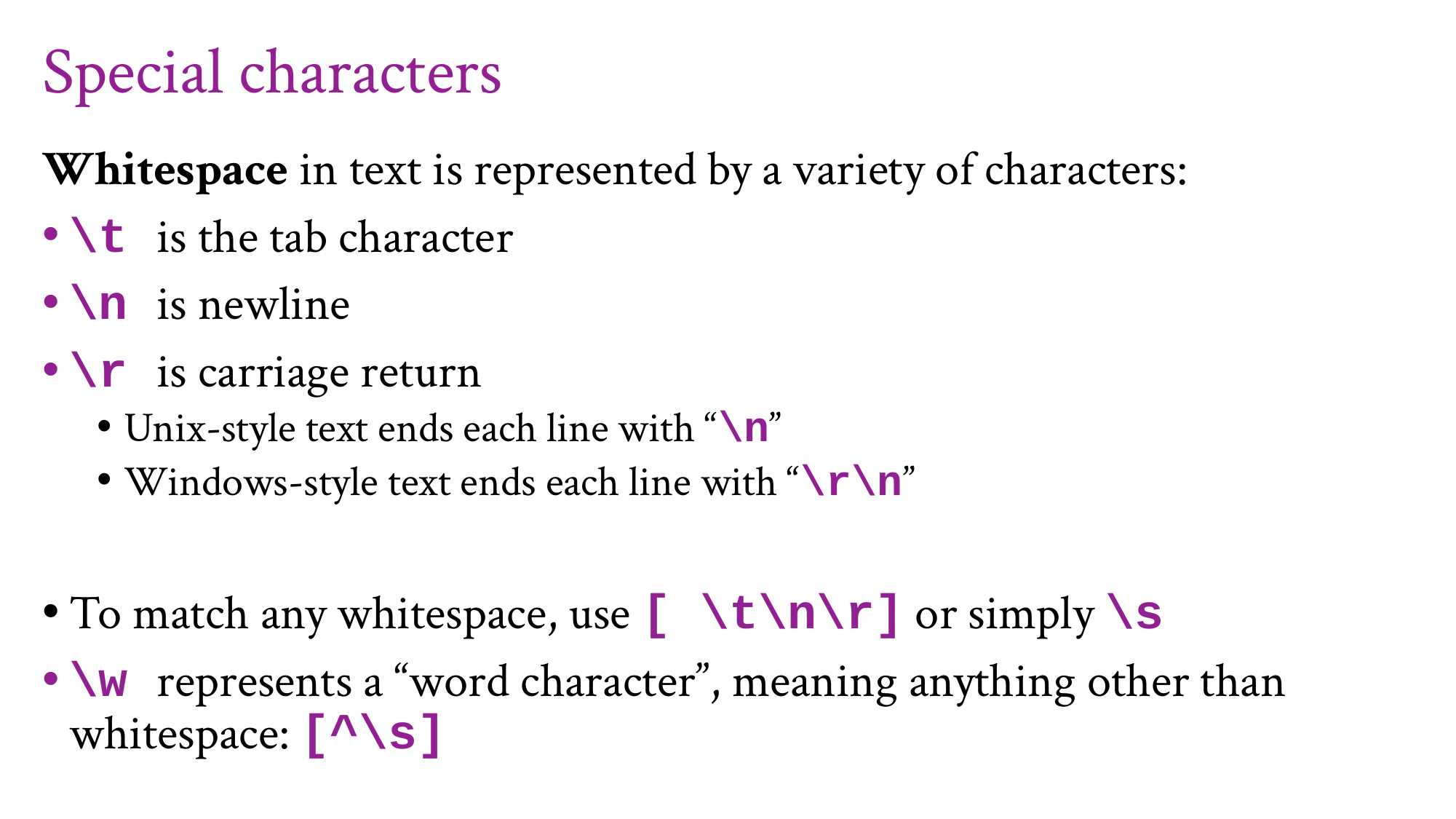

# Special characters
Whitespace in text is represented by a variety of characters:
\t is the tab character
\n is newline
\r is carriage return
Unix-style text ends each line with “\n”
Windows-style text ends each line with “\r\n”

To match any whitespace, use [ \t\n\r] or simply \s
\w represents a “word character”, meaning anything other than whitespace: [^\s]